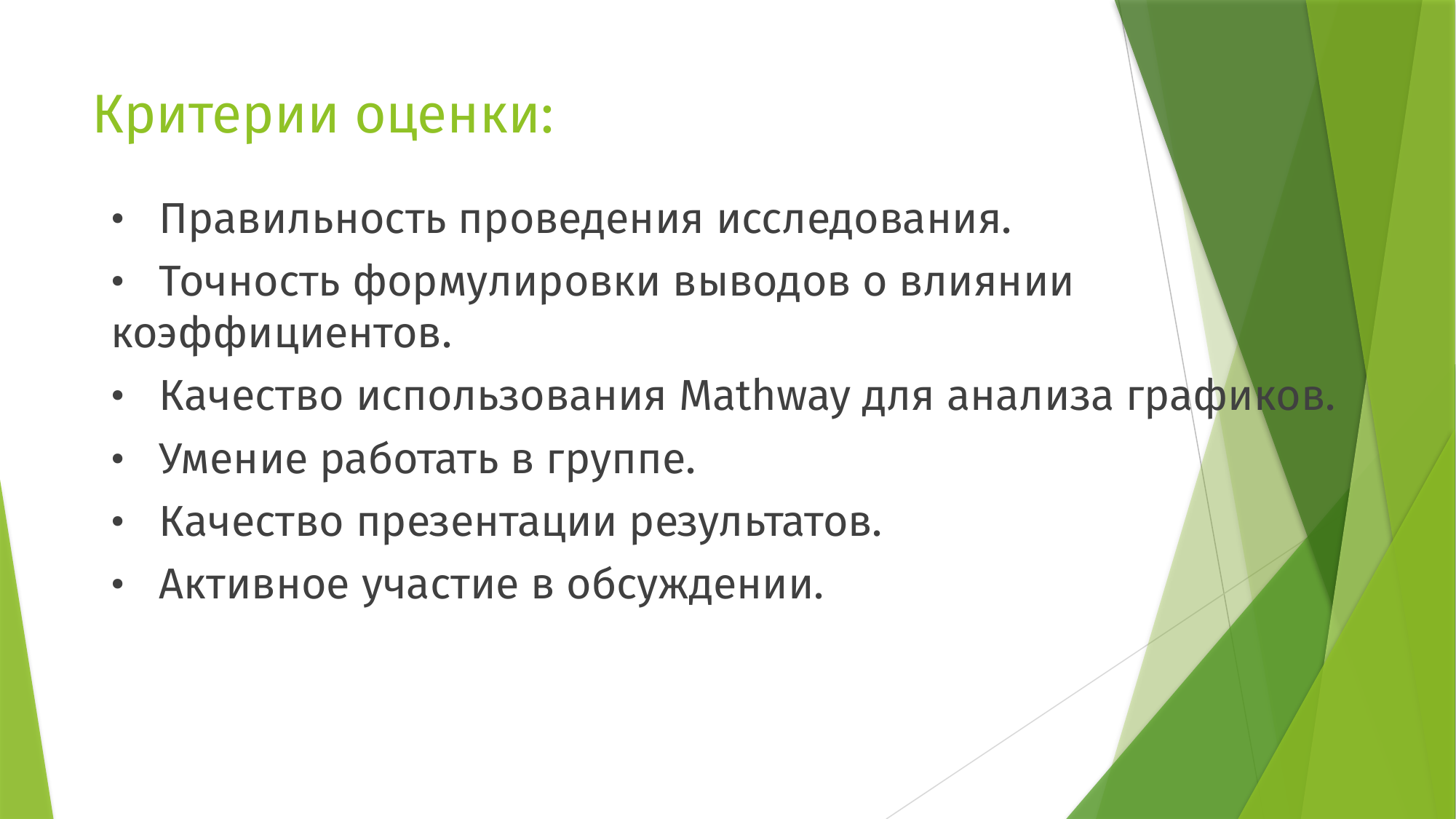

# Критерии оценки:

•   Правильность проведения исследования.
•   Точность формулировки выводов о влиянии коэффициентов.
•   Качество использования Mathway для анализа графиков.
•   Умение работать в группе.
•   Качество презентации результатов.
•   Активное участие в обсуждении.